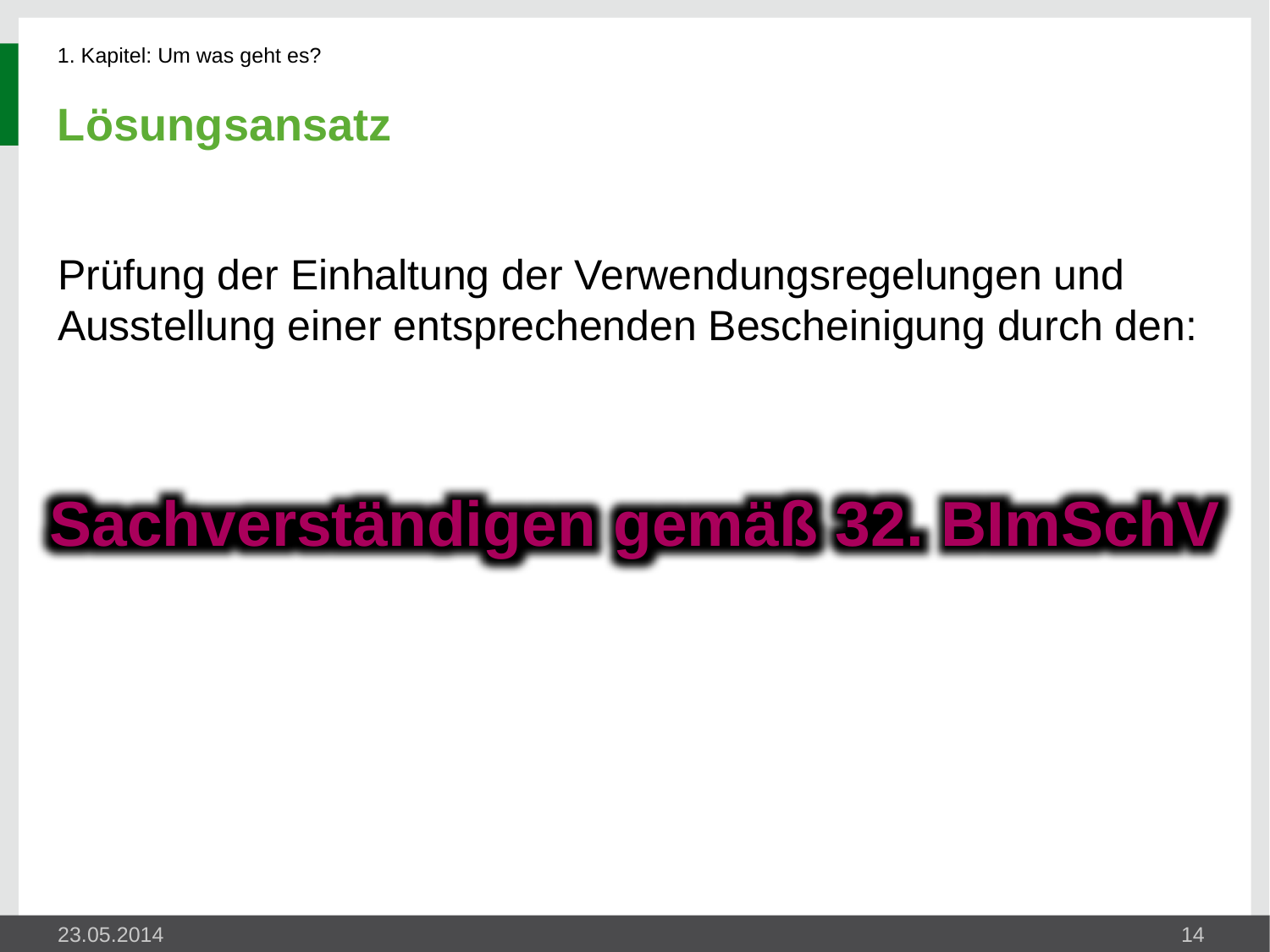

1. Kapitel: Um was geht es?

# Lösungsansatz
Prüfung der Einhaltung der Verwendungsregelungen und Ausstellung einer entsprechenden Bescheinigung durch den:

Sachverständigen gemäß 32. BImSchV
23.05.2014
14